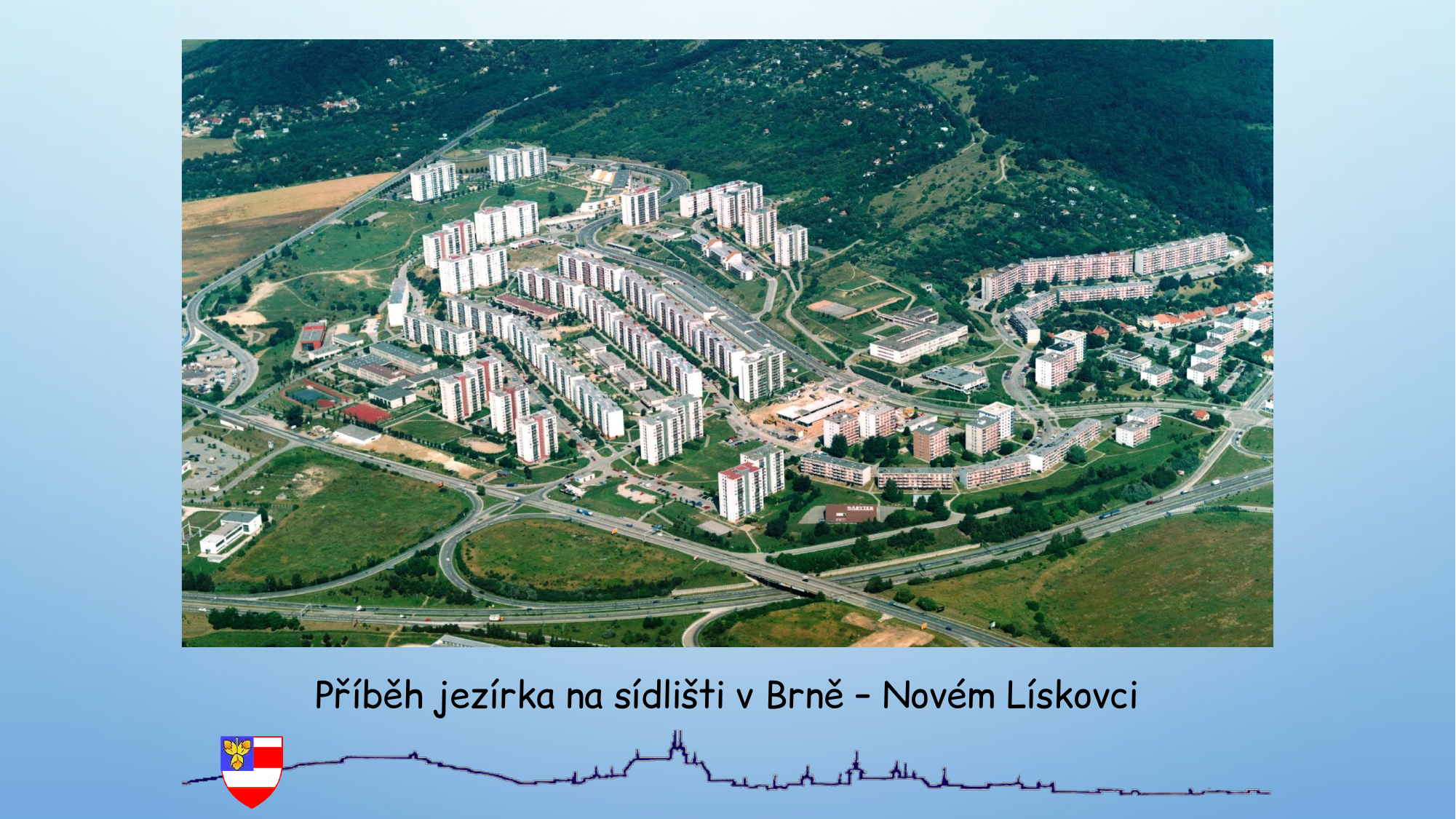

Příběh jezírka na sídlišti v Brně – Novém Lískovci